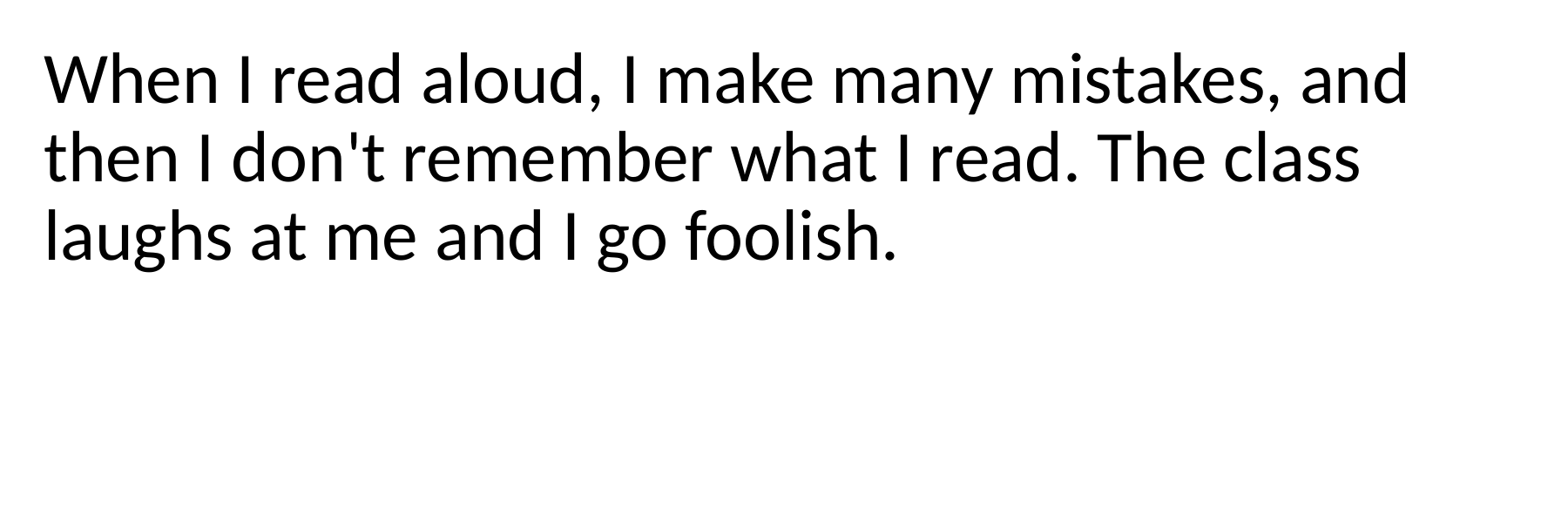

When I read aloud, I make many mistakes, and then I don't remember what I read. The class laughs at me and I go foolish.